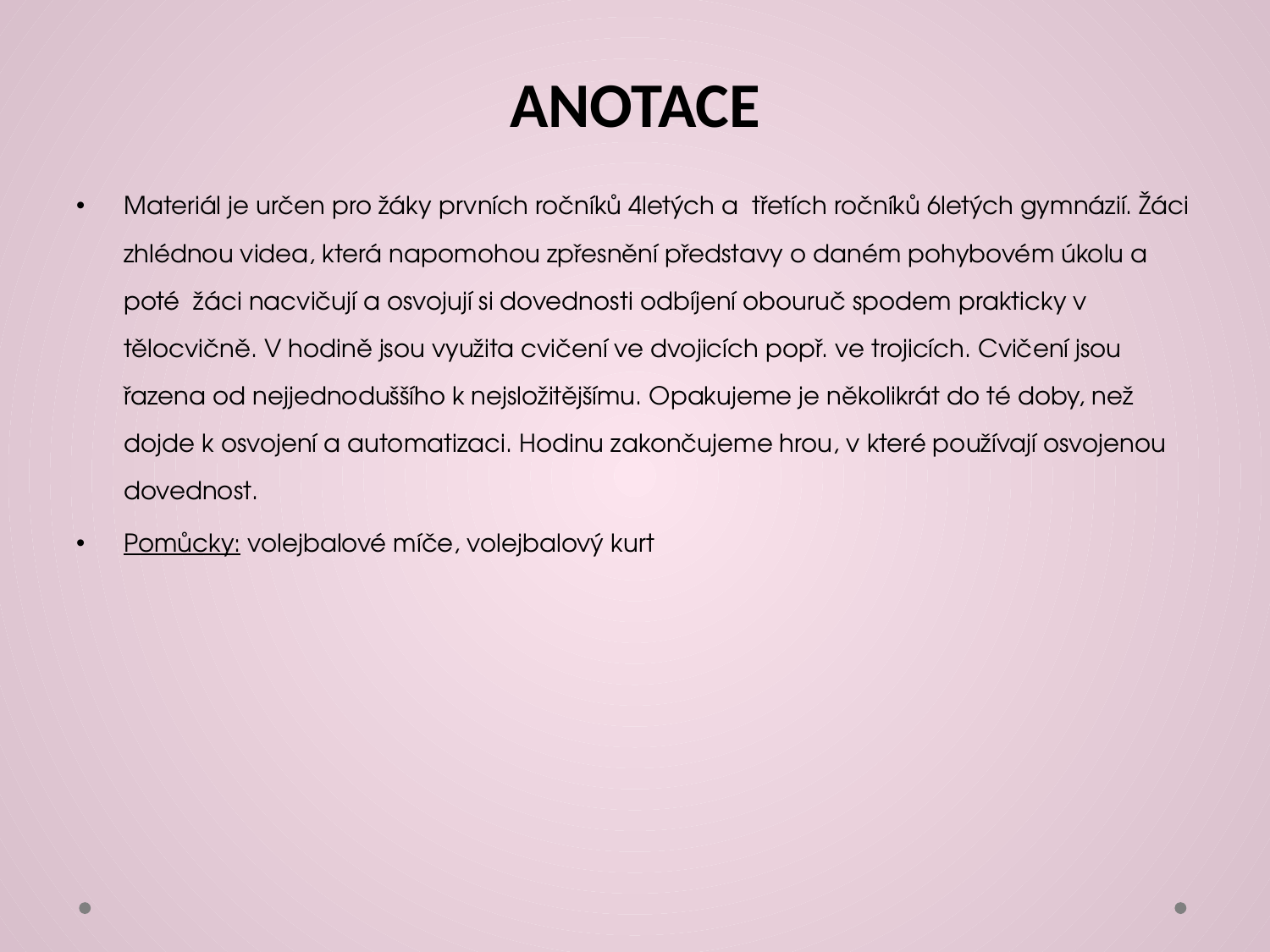

# ANOTACE
Materiál je určen pro žáky prvních ročníků 4letých a  třetích ročníků 6letých gymnázií. Žáci zhlédnou videa, která napomohou zpřesnění představy o daném pohybovém úkolu a poté  žáci nacvičují a osvojují si dovednosti odbíjení obouruč spodem prakticky v tělocvičně. V hodině jsou využita cvičení ve dvojicích popř. ve trojicích. Cvičení jsou řazena od nejjednoduššího k nejsložitějšímu. Opakujeme je několikrát do té doby, než dojde k osvojení a automatizaci. Hodinu zakončujeme hrou, v které používají osvojenou dovednost.
Pomůcky: volejbalové míče, volejbalový kurt